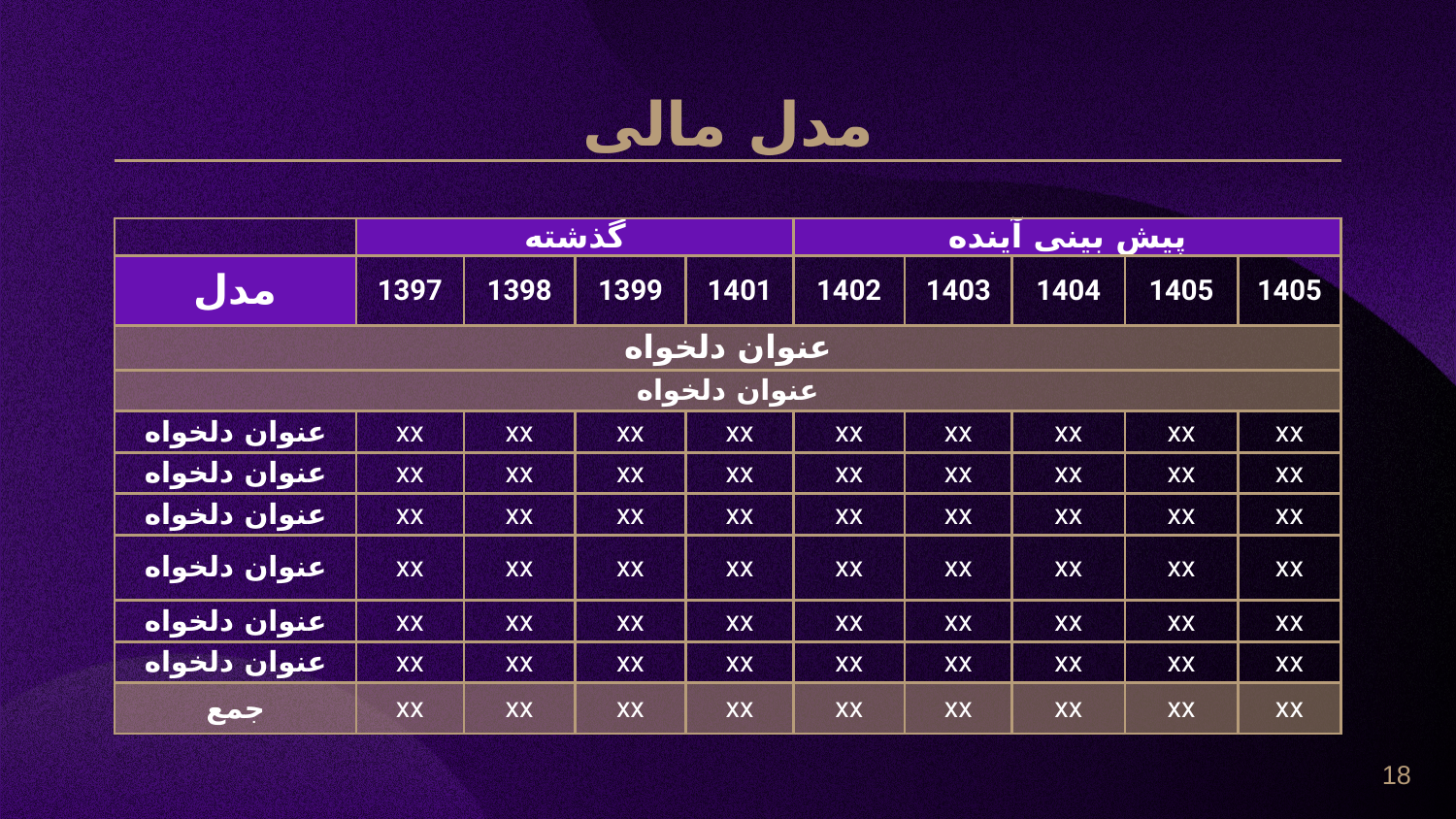

# مدل مالی
|  | گذشته |  |  |  | پیش بینی آینده |  |  |  |  |
| --- | --- | --- | --- | --- | --- | --- | --- | --- | --- |
| مدل | 1397 | 1398 | 1399 | 1401 | 1402 | 1403 | 1404 | 1405 | 1405 |
| عنوان دلخواه |  |  |  |  |  |  |  |  |  |
| عنوان دلخواه |  |  |  |  |  |  |  |  |  |
| عنوان دلخواه | xx | xx | xx | xx | xx | xx | xx | xx | xx |
| عنوان دلخواه | xx | xx | xx | xx | xx | xx | xx | xx | xx |
| عنوان دلخواه | xx | xx | xx | xx | xx | xx | xx | xx | xx |
| عنوان دلخواه | xx | xx | xx | xx | xx | xx | xx | xx | xx |
| عنوان دلخواه | xx | xx | xx | xx | xx | xx | xx | xx | xx |
| عنوان دلخواه | xx | xx | xx | xx | xx | xx | xx | xx | xx |
| جمع | xx | xx | xx | xx | xx | xx | xx | xx | xx |
18